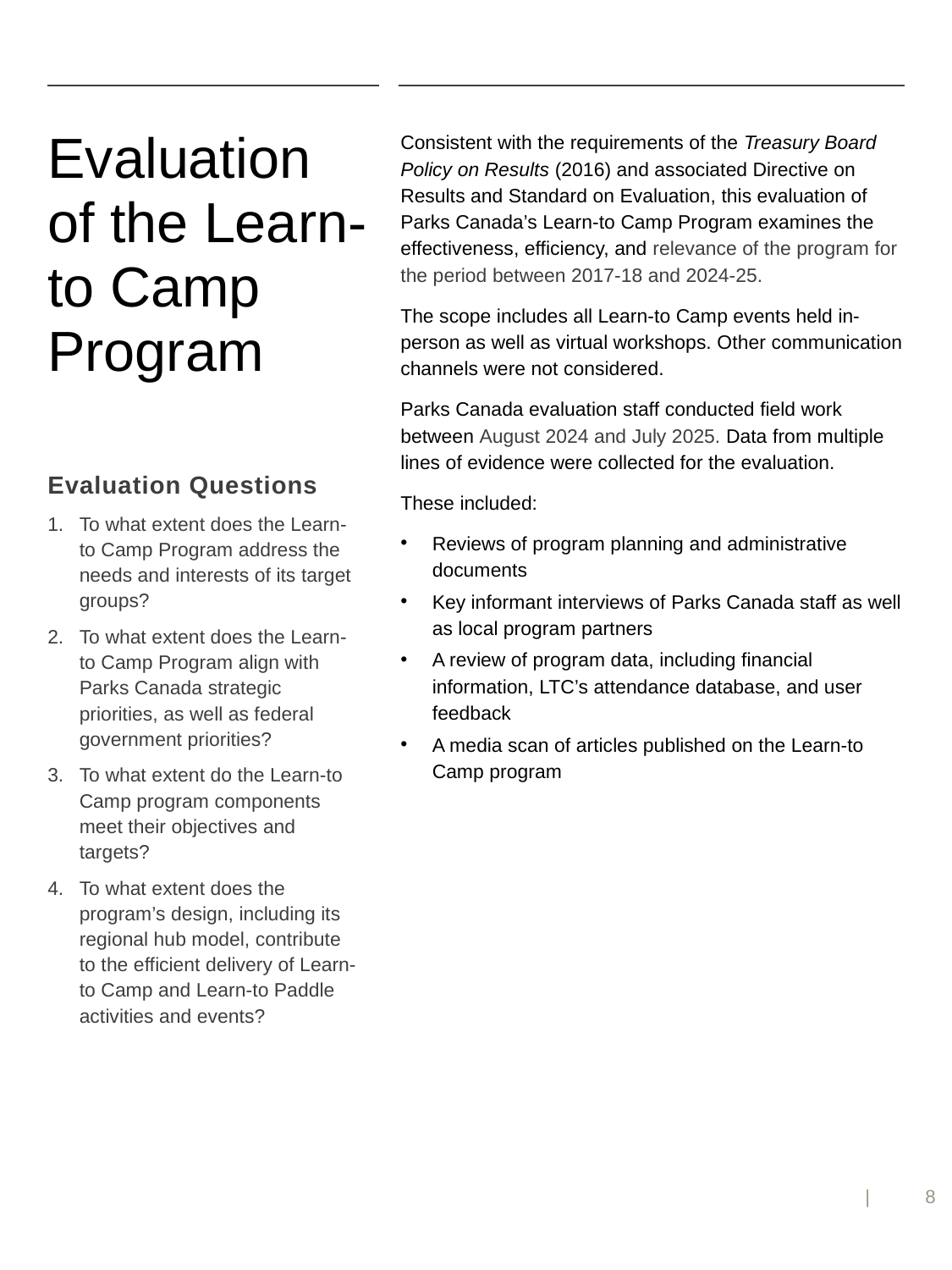

Consistent with the requirements of the Treasury Board Policy on Results (2016) and associated Directive on Results and Standard on Evaluation, this evaluation of Parks Canada’s Learn-to Camp Program examines the effectiveness, efficiency, and relevance of the program for the period between 2017-18 and 2024-25.
The scope includes all Learn-to Camp events held in-person as well as virtual workshops. Other communication channels were not considered.
Parks Canada evaluation staff conducted field work between August 2024 and July 2025. Data from multiple lines of evidence were collected for the evaluation.
These included:
Reviews of program planning and administrative documents
Key informant interviews of Parks Canada staff as well as local program partners
A review of program data, including financial information, LTC’s attendance database, and user feedback
A media scan of articles published on the Learn-to Camp program
# Evaluation of the Learn-to Camp Program
Evaluation Questions
To what extent does the Learn-to Camp Program address the needs and interests of its target groups?
To what extent does the Learn-to Camp Program align with Parks Canada strategic priorities, as well as federal government priorities?
To what extent do the Learn-to Camp program components meet their objectives and targets?
To what extent does the program’s design, including its regional hub model, contribute to the efficient delivery of Learn-to Camp and Learn-to Paddle activities and events?